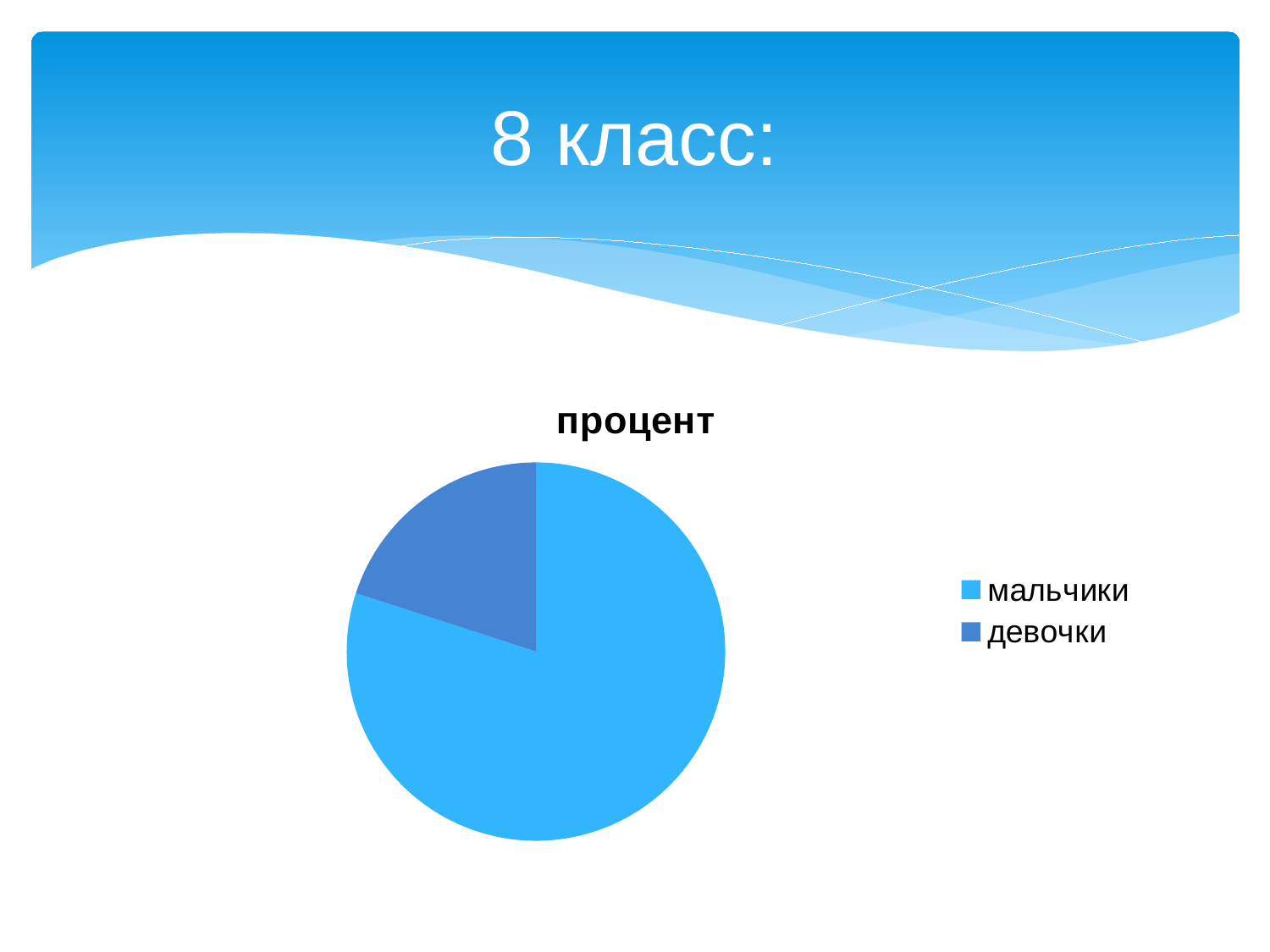

# 8 класс:

### Chart:

| Category | процент |
|---|---|
| мальчики | 80.0 |
| девочки | 20.0 |